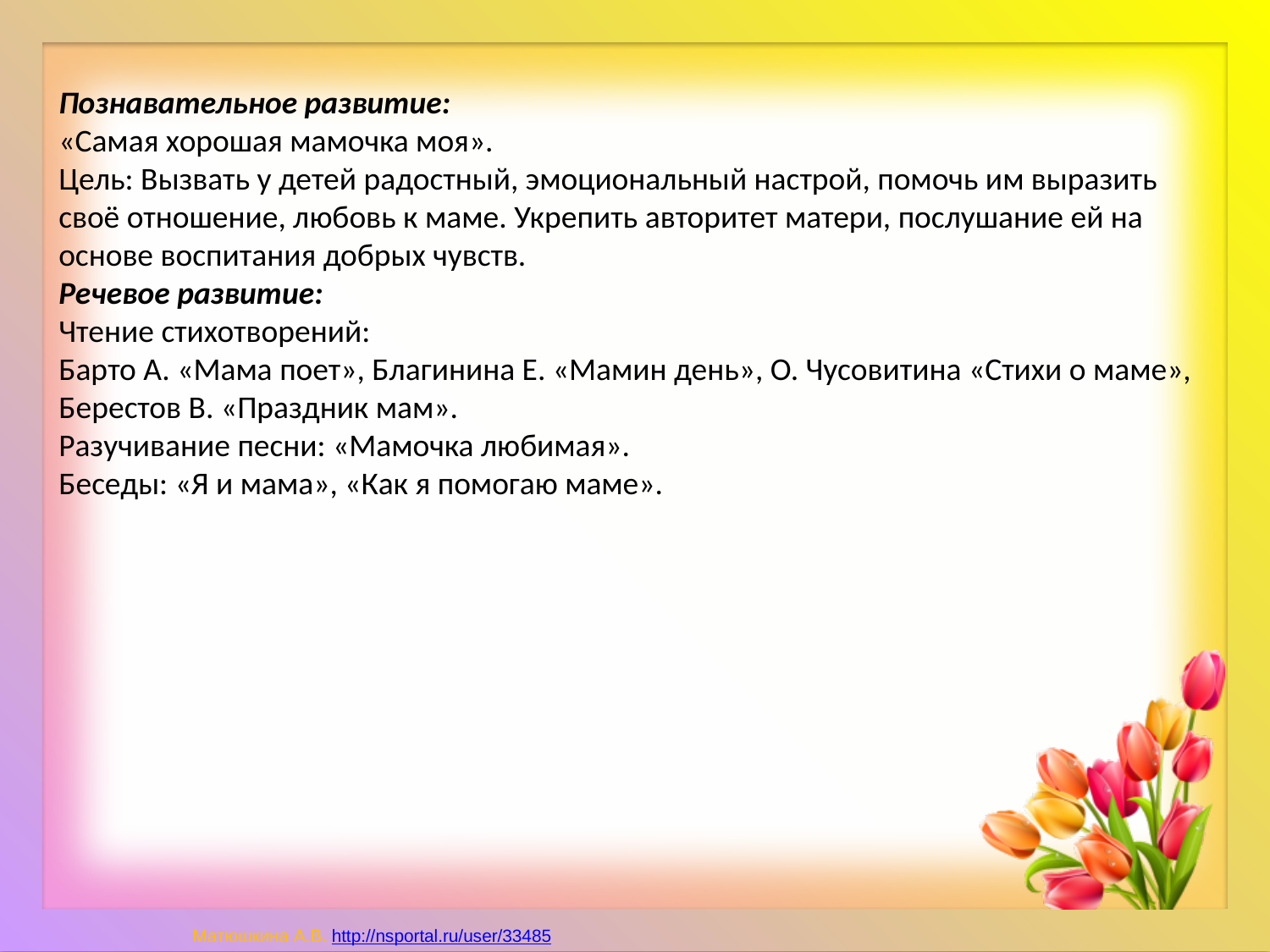

Познавательное развитие:
«Самая хорошая мамочка моя».
Цель: Вызвать у детей радостный, эмоциональный настрой, помочь им выразить своё отношение, любовь к маме. Укрепить авторитет матери, послушание ей на основе воспитания добрых чувств.
Речевое развитие:
Чтение стихотворений:
Барто А. «Мама поет», Благинина Е. «Мамин день», О. Чусовитина «Стихи о маме», Берестов В. «Праздник мам».
Разучивание песни: «Мамочка любимая».
Беседы: «Я и мама», «Как я помогаю маме».